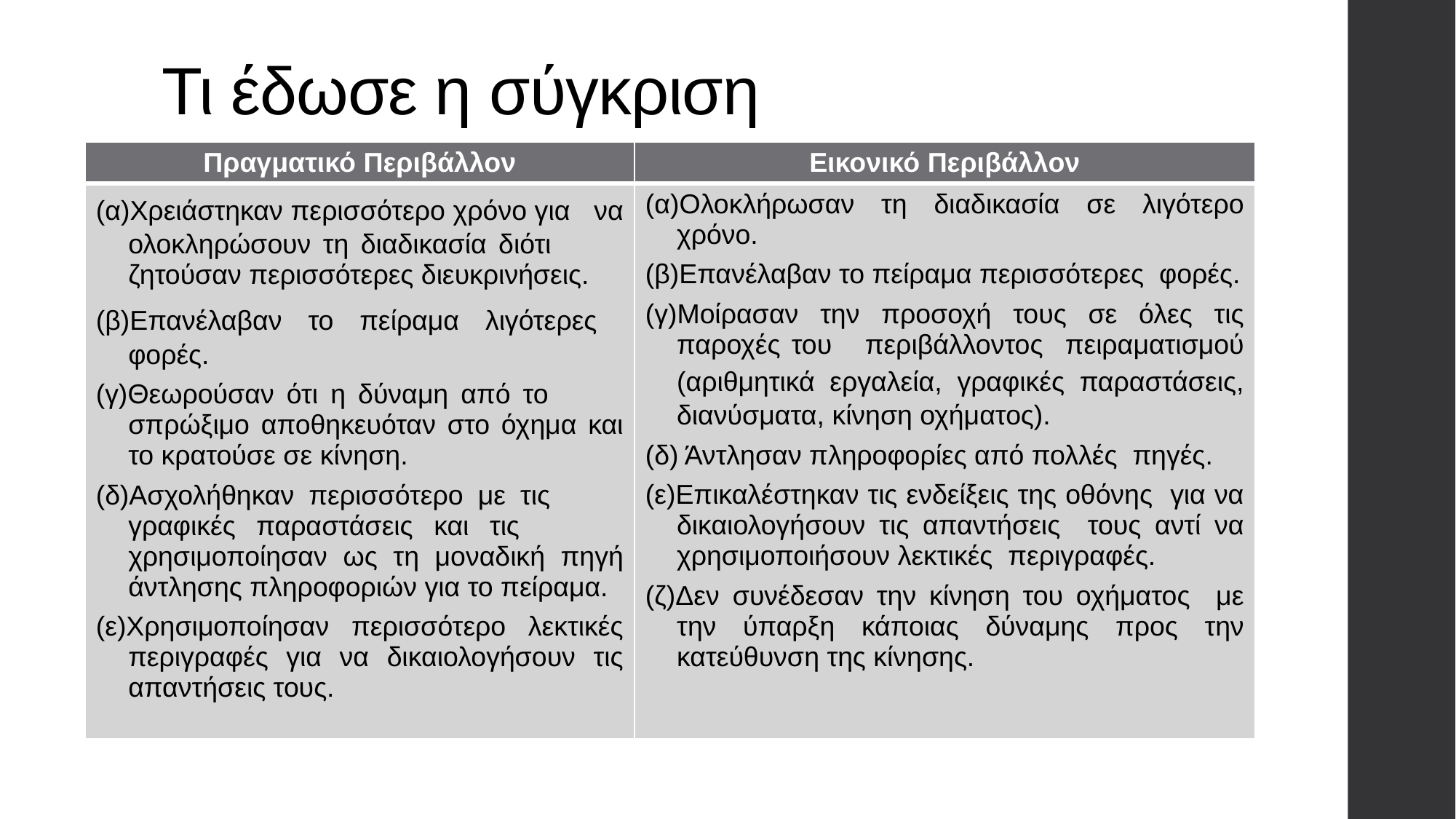

# Τι έδωσε η σύγκριση
| Πραγματικό Περιβάλλον | Εικονικό Περιβάλλον |
| --- | --- |
| (α)Χρειάστηκαν περισσότερο χρόνο για να ολοκληρώσουν τη διαδικασία διότι ζητούσαν περισσότερες διευκρινήσεις. (β)Επανέλαβαν το πείραμα λιγότερες φορές. (γ)Θεωρούσαν ότι η δύναμη από το σπρώξιμο αποθηκευόταν στο όχημα και το κρατούσε σε κίνηση. (δ)Ασχολήθηκαν περισσότερο με τις γραφικές παραστάσεις και τις χρησιμοποίησαν ως τη μοναδική πηγή άντλησης πληροφοριών για το πείραμα. (ε)Χρησιμοποίησαν περισσότερο λεκτικές περιγραφές για να δικαιολογήσουν τις απαντήσεις τους. | (α)Ολοκλήρωσαν τη διαδικασία σε λιγότερο χρόνο. (β)Επανέλαβαν το πείραμα περισσότερες φορές. (γ)Μοίρασαν την προσοχή τους σε όλες τις παροχές του περιβάλλοντος πειραματισμού (αριθμητικά εργαλεία, γραφικές παραστάσεις, διανύσματα, κίνηση οχήματος). (δ) Άντλησαν πληροφορίες από πολλές πηγές. (ε)Επικαλέστηκαν τις ενδείξεις της οθόνης για να δικαιολογήσουν τις απαντήσεις τους αντί να χρησιμοποιήσουν λεκτικές περιγραφές. (ζ)Δεν συνέδεσαν την κίνηση του οχήματος με την ύπαρξη κάποιας δύναμης προς την κατεύθυνση της κίνησης. |